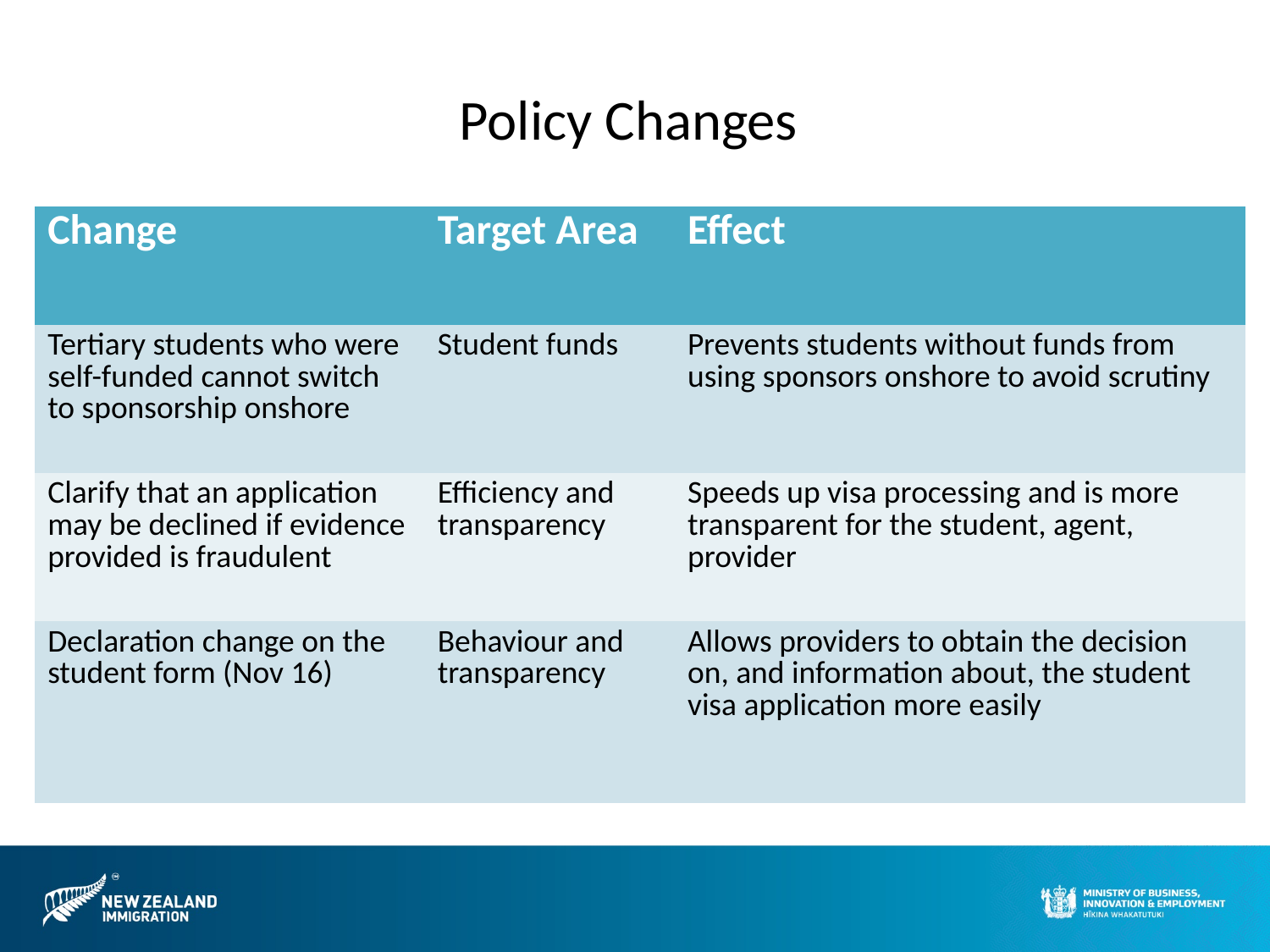

# Policy Changes
| Change | Target Area | Effect |
| --- | --- | --- |
| Tertiary students who were self-funded cannot switch to sponsorship onshore | Student funds | Prevents students without funds from using sponsors onshore to avoid scrutiny |
| Clarify that an application may be declined if evidence provided is fraudulent | Efficiency and transparency | Speeds up visa processing and is more transparent for the student, agent, provider |
| Declaration change on the student form (Nov 16) | Behaviour and transparency | Allows providers to obtain the decision on, and information about, the student visa application more easily |